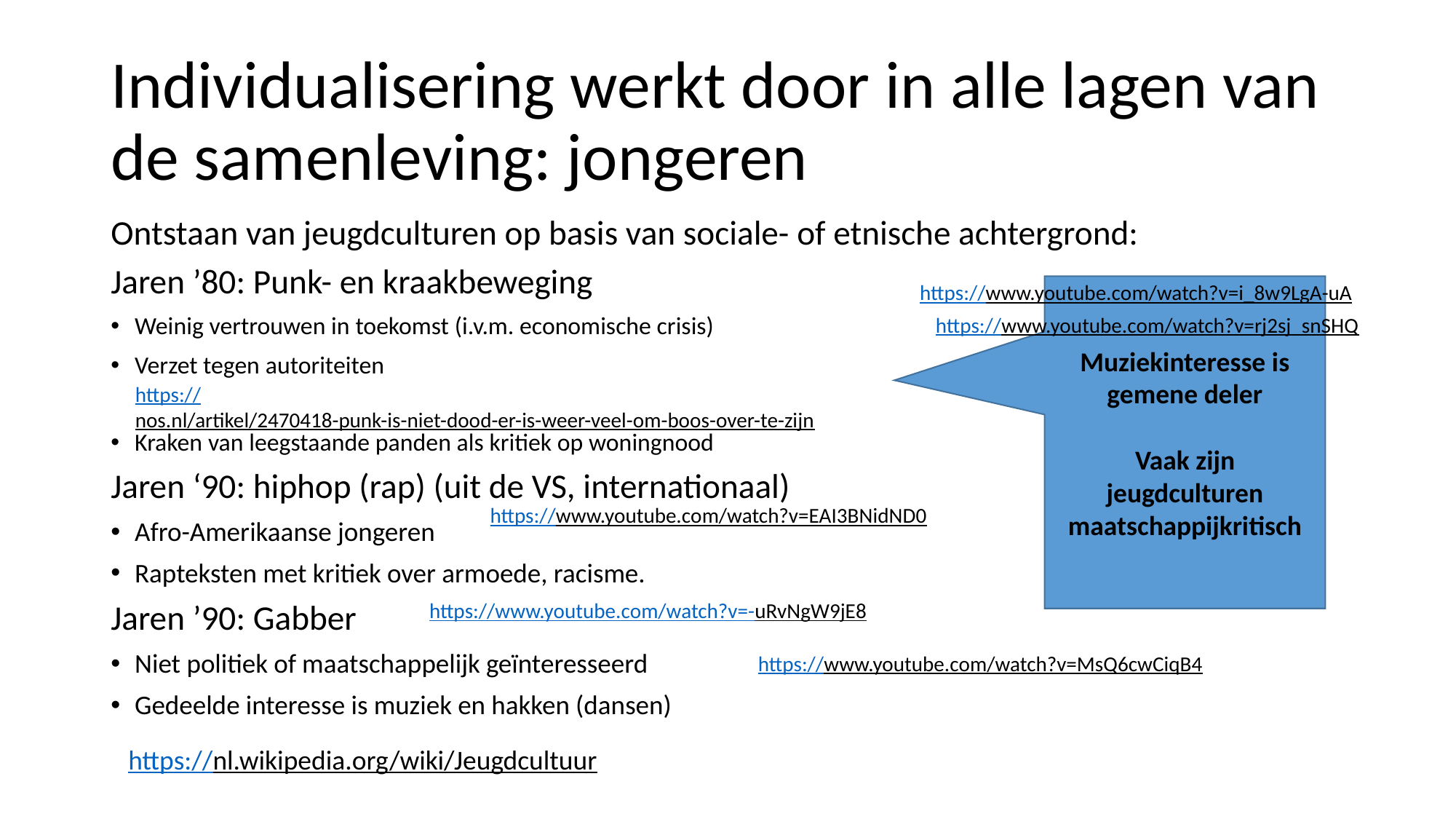

# Individualisering werkt door in alle lagen van de samenleving: jongeren
Ontstaan van jeugdculturen op basis van sociale- of etnische achtergrond:
Jaren ’80: Punk- en kraakbeweging
Weinig vertrouwen in toekomst (i.v.m. economische crisis)
Verzet tegen autoriteiten

Kraken van leegstaande panden als kritiek op woningnood
Jaren ‘90: hiphop (rap) (uit de VS, internationaal)
Afro-Amerikaanse jongeren
Rapteksten met kritiek over armoede, racisme.
Jaren ’90: Gabber
Niet politiek of maatschappelijk geïnteresseerd
Gedeelde interesse is muziek en hakken (dansen)

https://www.youtube.com/watch?v=i_8w9LgA-uA
Muziekinteresse is gemene deler

Vaak zijn jeugdculturen maatschappijkritisch
https://www.youtube.com/watch?v=rj2sj_snSHQ
https://nos.nl/artikel/2470418-punk-is-niet-dood-er-is-weer-veel-om-boos-over-te-zijn
https://www.youtube.com/watch?v=EAI3BNidND0
https://www.youtube.com/watch?v=-uRvNgW9jE8
https://www.youtube.com/watch?v=MsQ6cwCiqB4
https://nl.wikipedia.org/wiki/Jeugdcultuur